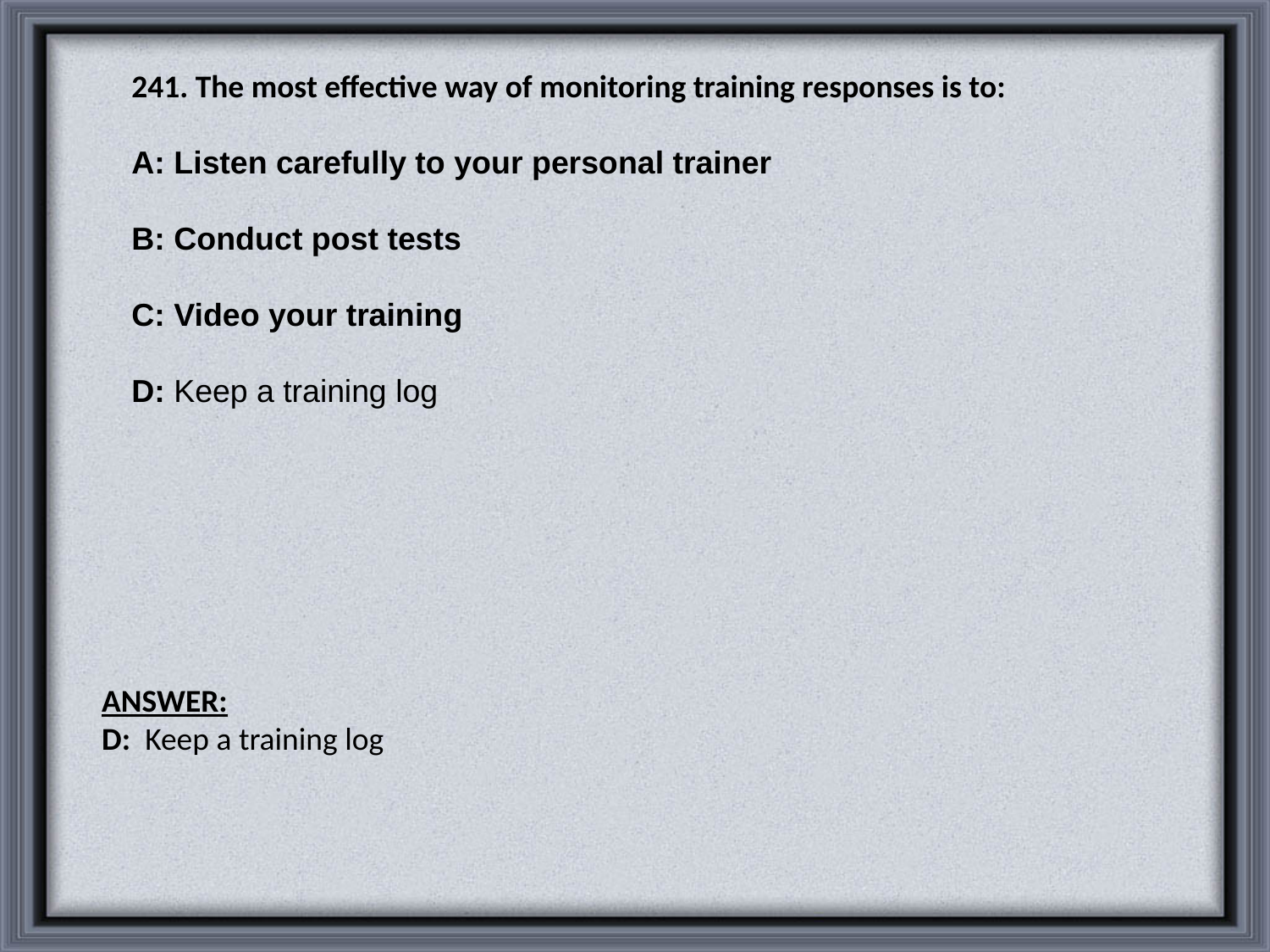

241. The most effective way of monitoring training responses is to:

A: Listen carefully to your personal trainer

B: Conduct post tests

C: Video your training

D: Keep a training log

ANSWER:
D:  Keep a training log